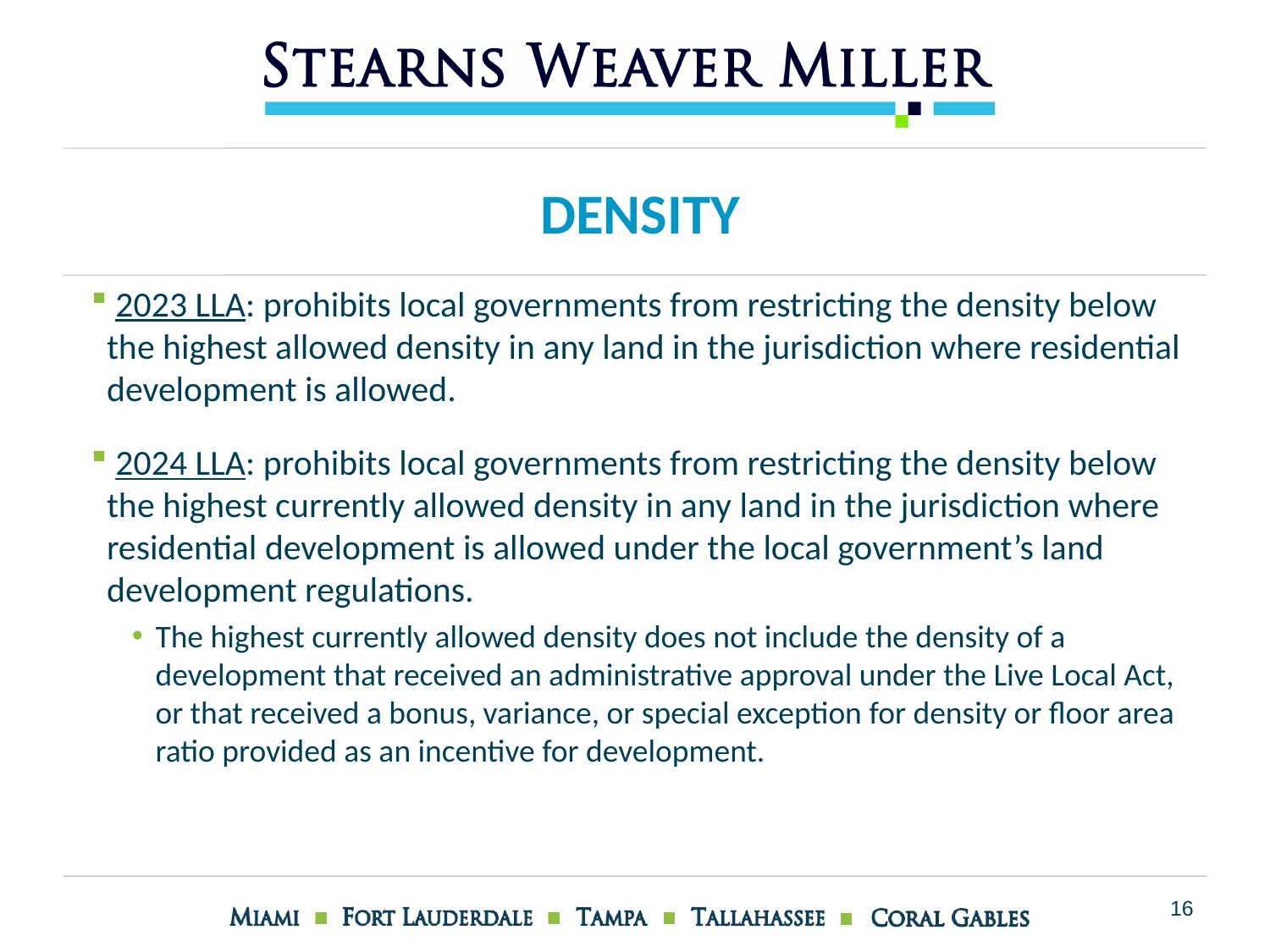

# Density
 2023 LLA: prohibits local governments from restricting the density below the highest allowed density in any land in the jurisdiction where residential development is allowed.

 2024 LLA: prohibits local governments from restricting the density below the highest currently allowed density in any land in the jurisdiction where residential development is allowed under the local government’s land development regulations.
The highest currently allowed density does not include the density of a development that received an administrative approval under the Live Local Act, or that received a bonus, variance, or special exception for density or floor area ratio provided as an incentive for development.
16